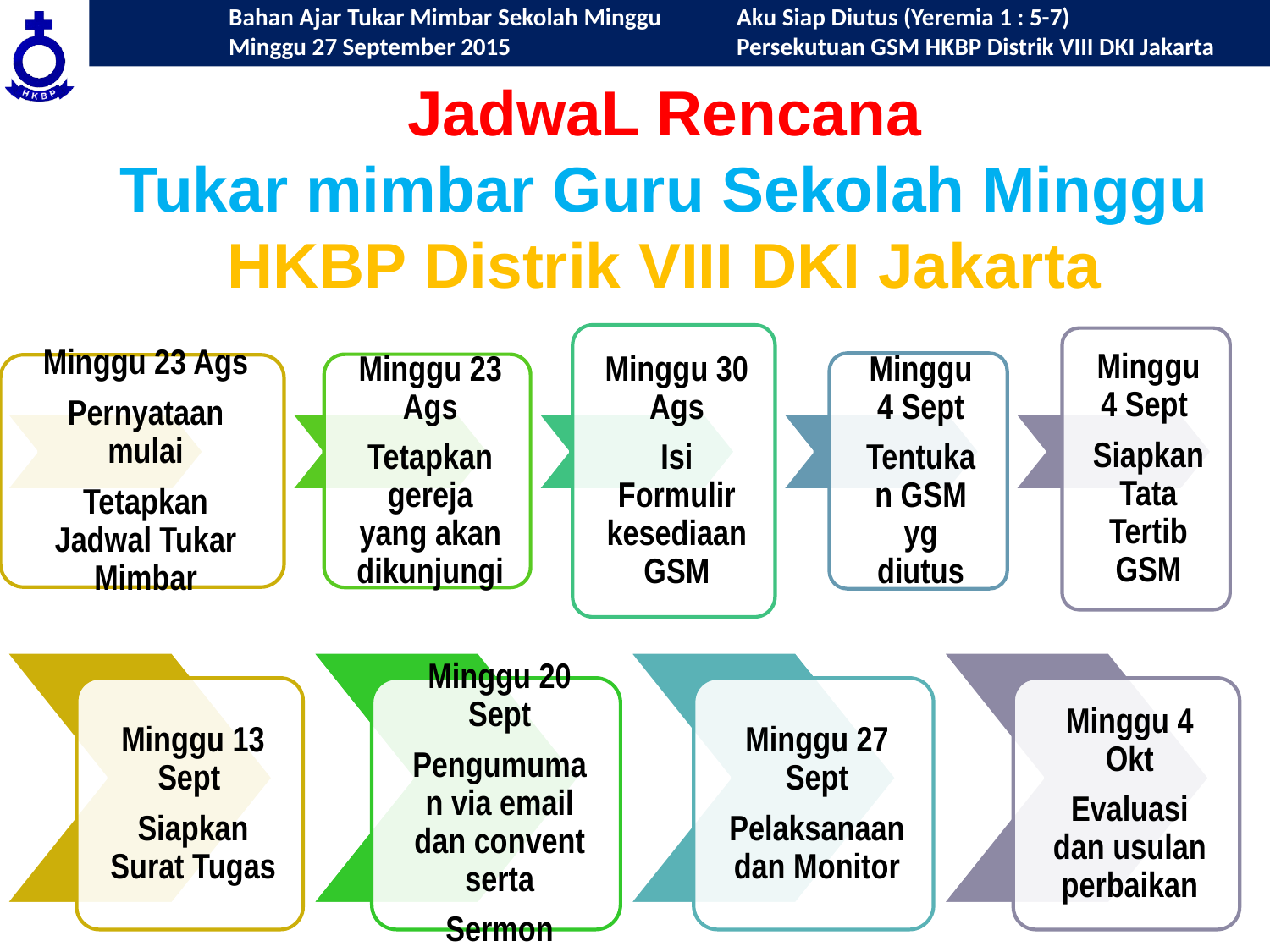

JadwaL Rencana
Tukar mimbar Guru Sekolah Minggu HKBP Distrik VIII DKI Jakarta
Minggu 23 Ags
Pernyataan mulai
Tetapkan Jadwal Tukar Mimbar
Minggu 23 Ags
Tetapkan gereja yang akan dikunjungi
Minggu 30 Ags
Isi Formulir kesediaan GSM
Minggu 4 Sept
Tentukan GSM yg diutus
Minggu 4 Sept
Siapkan Tata Tertib GSM
Minggu 13 Sept
Siapkan Surat Tugas
Minggu 20 Sept
Pengumuman via email dan convent serta
Sermon
Minggu 27 Sept
Pelaksanaan dan Monitor
Minggu 4 Okt
Evaluasi dan usulan perbaikan